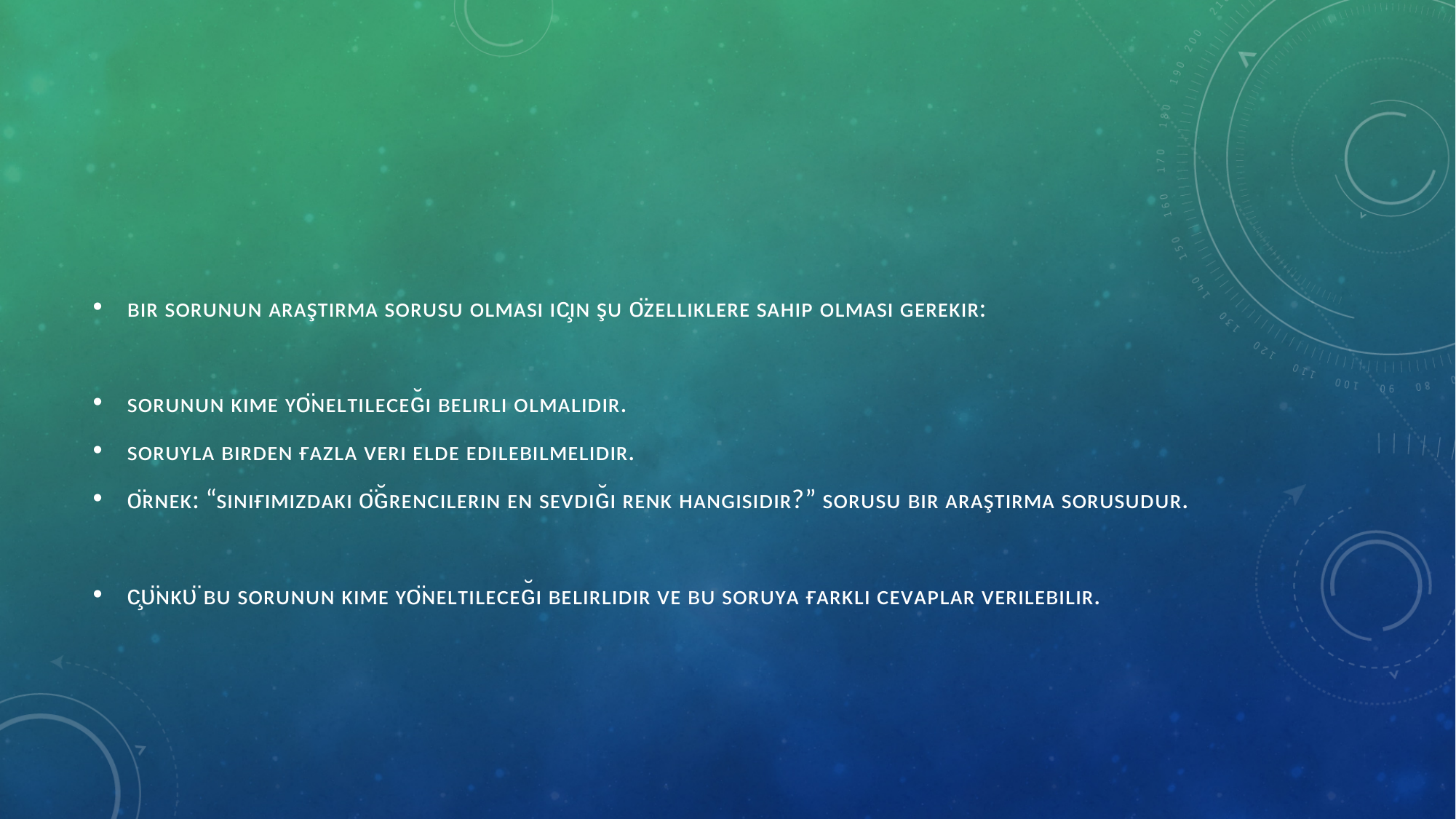

#
ʙɪʀ sᴏʀᴜɴᴜɴ ᴀʀᴀşᴛıʀᴍᴀ sᴏʀᴜsᴜ ᴏʟᴍᴀsı ɪᴄ̧ɪɴ şᴜ ᴏ̈ᴢᴇʟʟɪᴋʟᴇʀᴇ sᴀʜɪᴘ ᴏʟᴍᴀsı ɢᴇʀᴇᴋɪʀ:

sᴏʀᴜɴᴜɴ ᴋɪᴍᴇ ʏᴏ̈ɴᴇʟᴛɪʟᴇᴄᴇɢ̆ɪ ʙᴇʟɪʀʟɪ ᴏʟᴍᴀʟıᴅıʀ.
sᴏʀᴜʏʟᴀ ʙɪʀᴅᴇɴ ғᴀᴢʟᴀ ᴠᴇʀɪ ᴇʟᴅᴇ ᴇᴅɪʟᴇʙɪʟᴍᴇʟɪᴅɪʀ.
ᴏ̈ʀɴᴇᴋ: “sıɴıғıᴍıᴢᴅᴀᴋɪ ᴏ̈ɢ̆ʀᴇɴᴄɪʟᴇʀɪɴ ᴇɴ sᴇᴠᴅɪɢ̆ɪ ʀᴇɴᴋ ʜᴀɴɢɪsɪᴅɪʀ?” sᴏʀᴜsᴜ ʙɪʀ ᴀʀᴀşᴛıʀᴍᴀ sᴏʀᴜsᴜᴅᴜʀ.

ᴄ̧ᴜ̈ɴᴋᴜ̈ ʙᴜ sᴏʀᴜɴᴜɴ ᴋɪᴍᴇ ʏᴏ̈ɴᴇʟᴛɪʟᴇᴄᴇɢ̆ɪ ʙᴇʟɪʀʟɪᴅɪʀ ᴠᴇ ʙᴜ sᴏʀᴜʏᴀ ғᴀʀᴋʟı ᴄᴇᴠᴀᴘʟᴀʀ ᴠᴇʀɪʟᴇʙɪʟɪʀ.